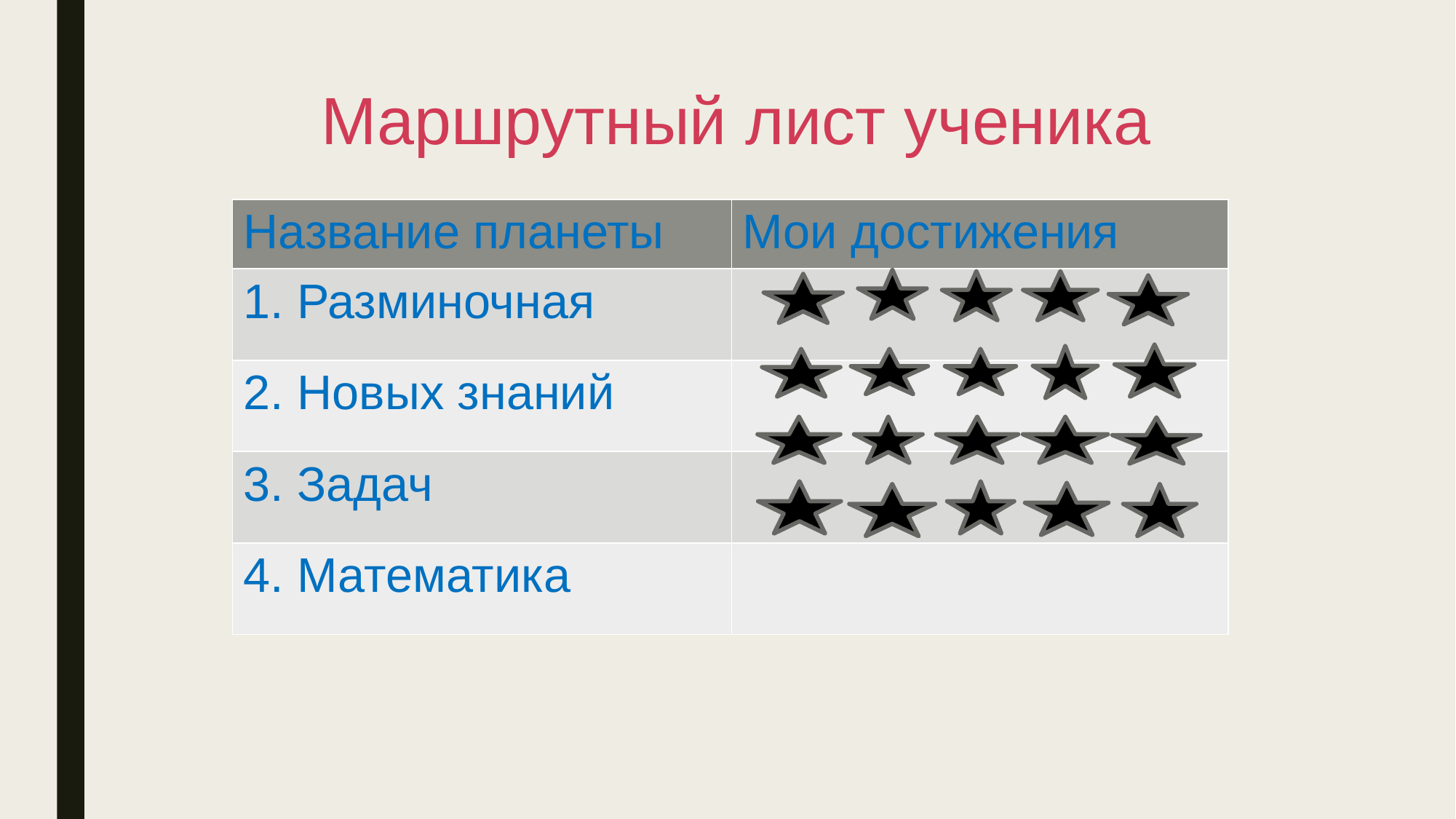

# Маршрутный лист ученика
| Название планеты | Мои достижения |
| --- | --- |
| 1. Разминочная |  |
| 2. Новых знаний |  |
| 3. Задач |  |
| 4. Математика |  |